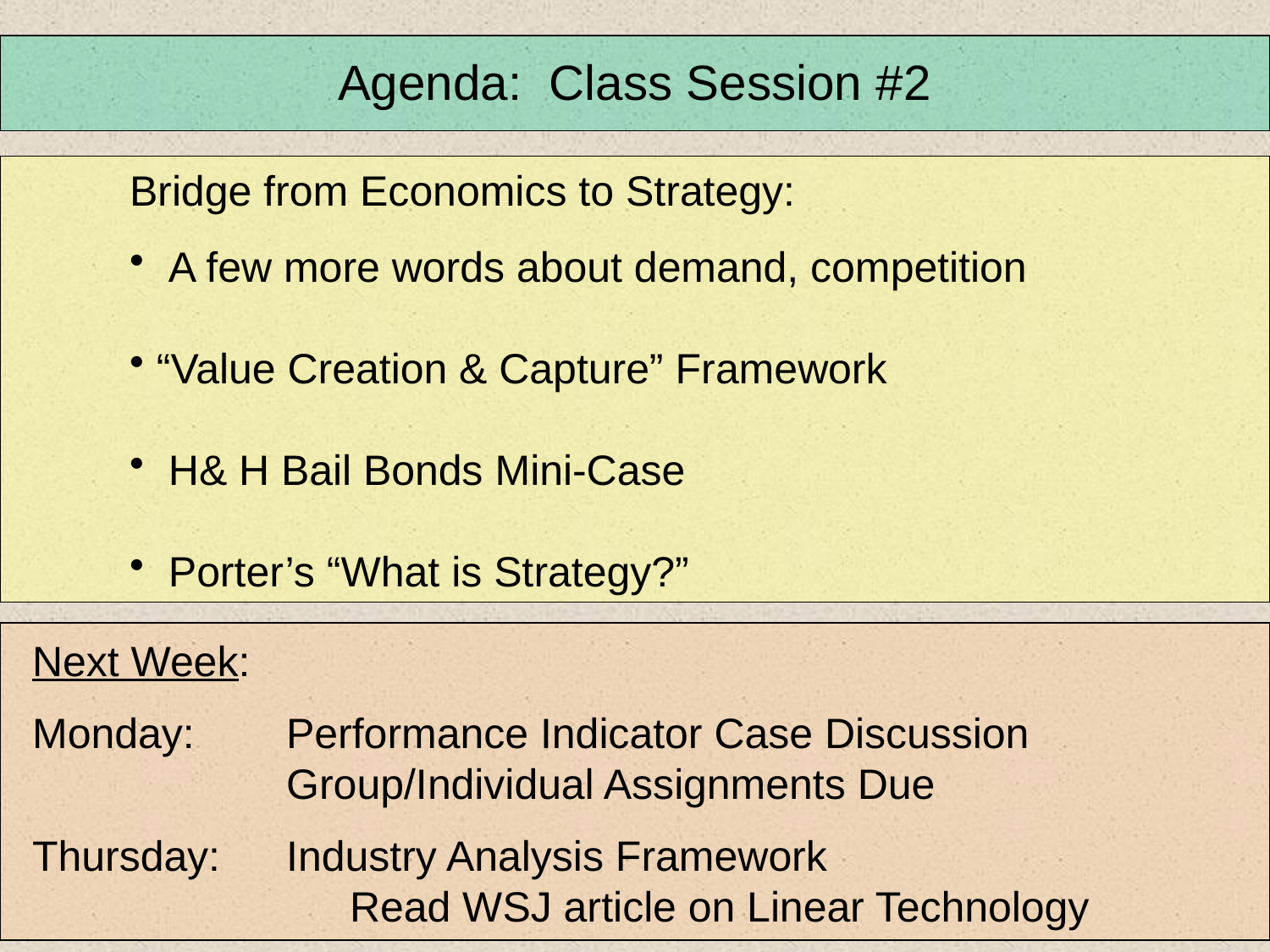

Agenda:  Class Session #2

Bridge from Economics to Strategy:

  A few more words about demand, competition

 “Value Creation & Capture” Framework

  H& H Bail Bonds Mini-Case

  Porter’s “What is Strategy?”

Next Week:

Monday:	Performance Indicator Case Discussion
		Group/Individual Assignments Due

Thursday:	Industry Analysis Framework
		Read WSJ article on Linear Technology